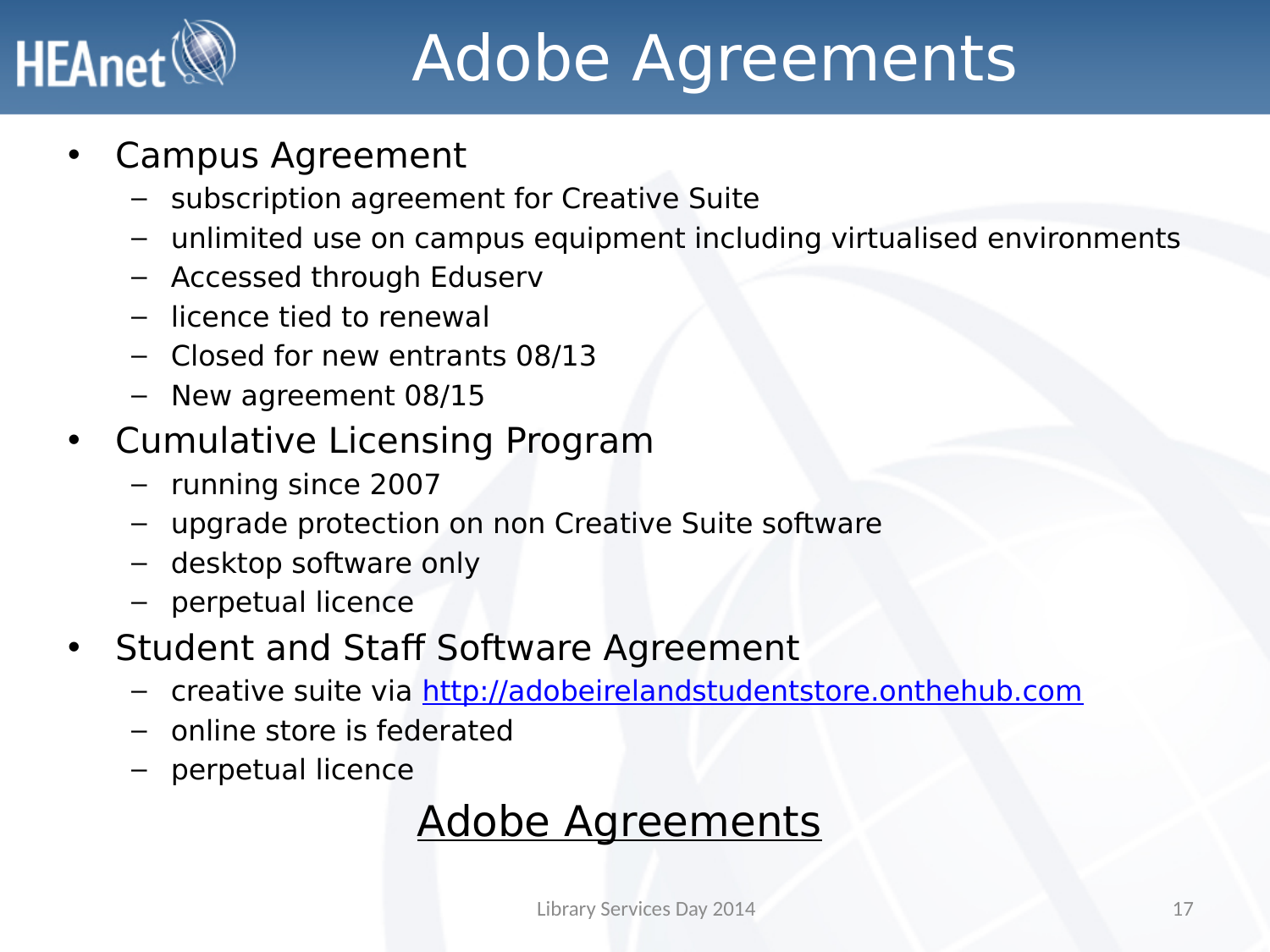

# Adobe Agreements
Campus Agreement
subscription agreement for Creative Suite
unlimited use on campus equipment including virtualised environments
Accessed through Eduserv
licence tied to renewal
Closed for new entrants 08/13
New agreement 08/15
Cumulative Licensing Program
running since 2007
upgrade protection on non Creative Suite software
desktop software only
perpetual licence
Student and Staff Software Agreement
creative suite via http://adobeirelandstudentstore.onthehub.com
online store is federated
perpetual licence
Adobe Agreements

Library Services Day 2014
17